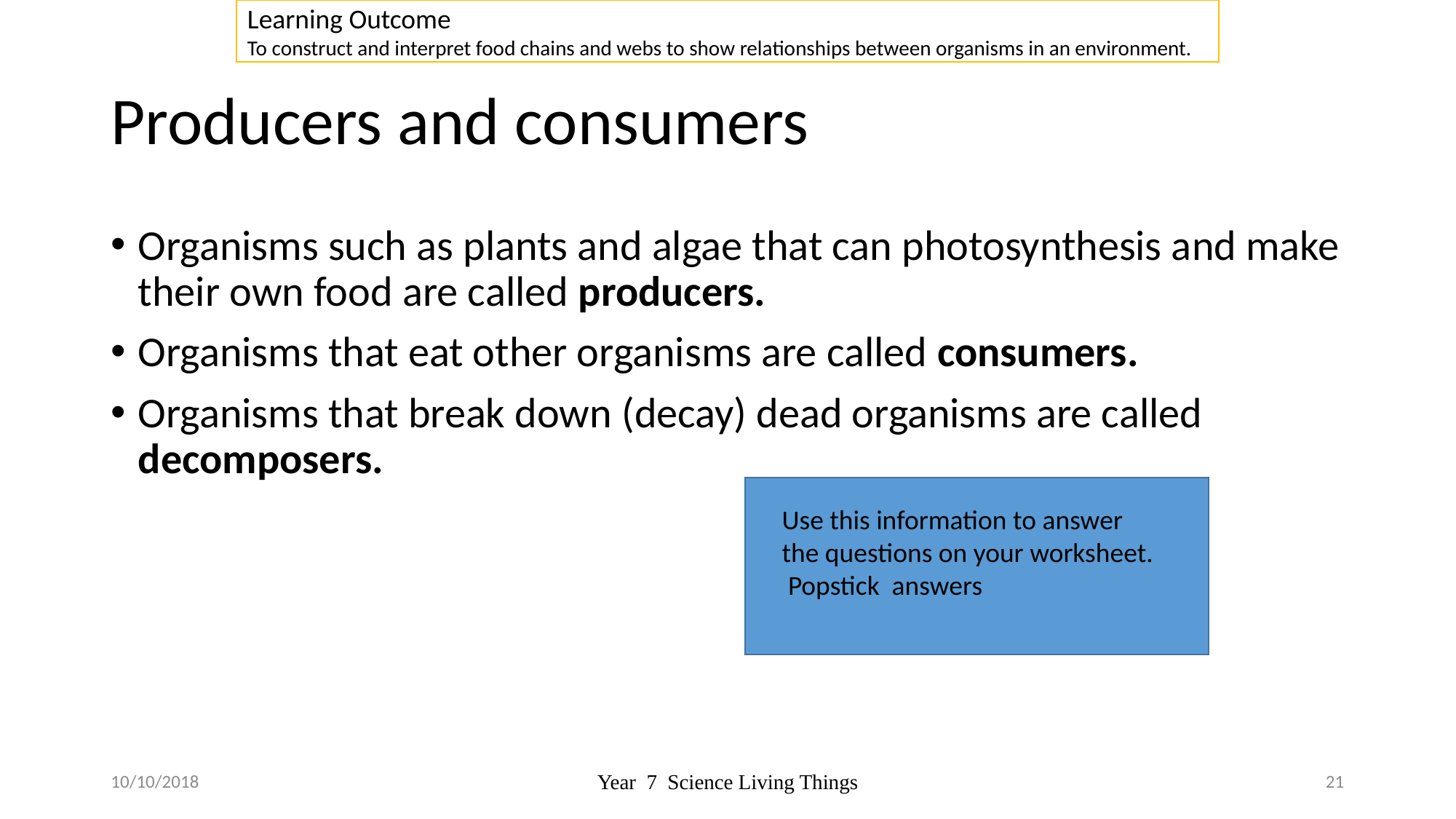

Learning Outcome
To construct and interpret food chains and webs to show relationships between organisms in an environment.
# Producers and consumers
Organisms such as plants and algae that can photosynthesis and make their own food are called producers.
Organisms that eat other organisms are called consumers.
Organisms that break down (decay) dead organisms are called decomposers.

Use this information to answer the questions on your worksheet.
 Popstick  answers
10/10/2018
Year  7  Science Living Things
21